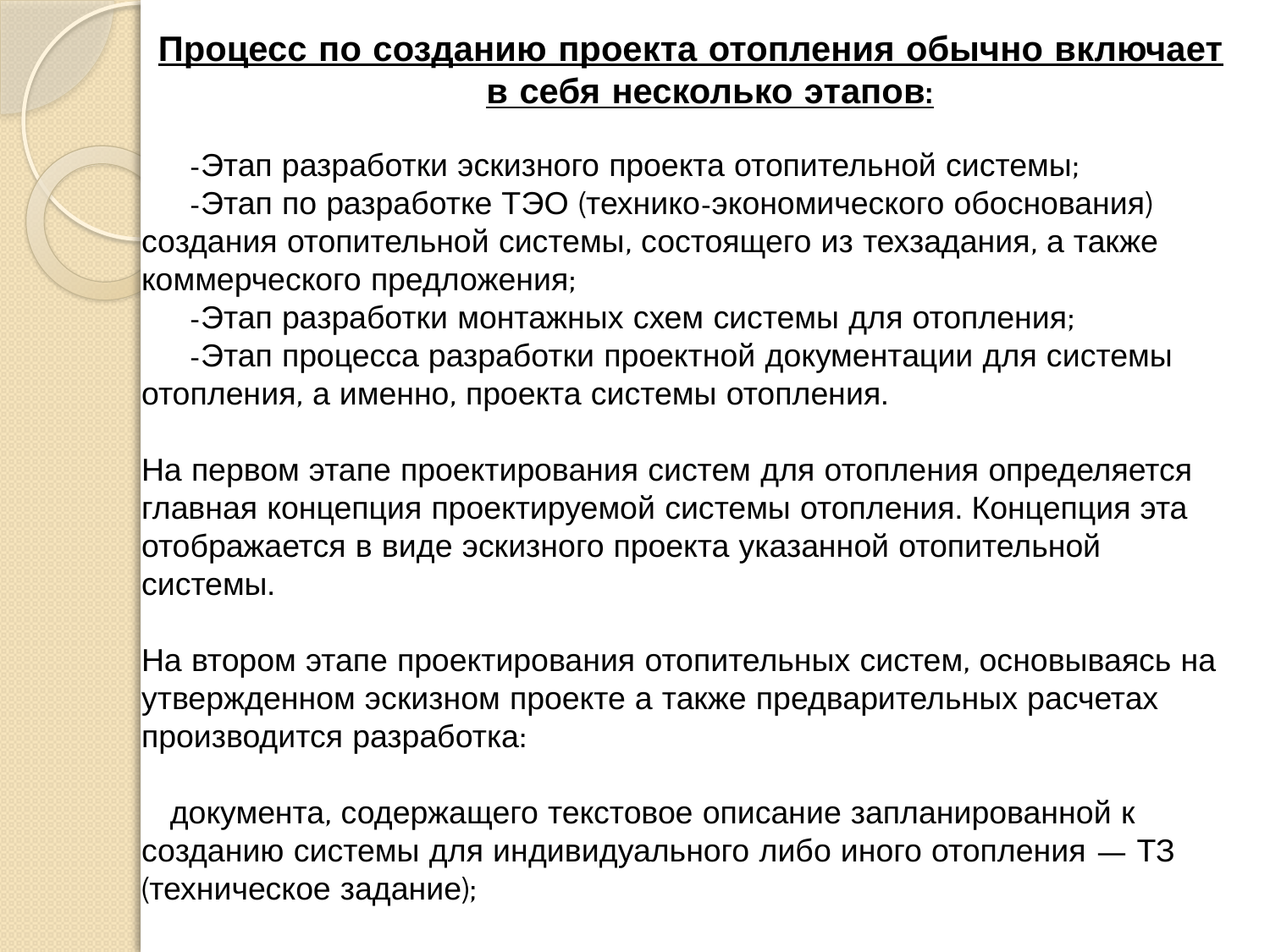

Процесс по созданию проекта отопления обычно включает в себя несколько этапов:
     -Этап разработки эскизного проекта отопительной системы; 
     -Этап по разработке ТЭО (технико-экономического обоснования) создания отопительной системы, состоящего из техзадания, а также коммерческого предложения; 
     -Этап разработки монтажных схем системы для отопления;
     -Этап процесса разработки проектной документации для системы отопления, а именно, проекта системы отопления.
На первом этапе проектирования систем для отопления определяется главная концепция проектируемой системы отопления. Концепция эта отображается в виде эскизного проекта указанной отопительной системы.
На втором этапе проектирования отопительных систем, основываясь на утвержденном эскизном проекте а также предварительных расчетах производится разработка:
   документа, содержащего текстовое описание запланированной к созданию системы для индивидуального либо иного отопления — ТЗ (техническое задание);